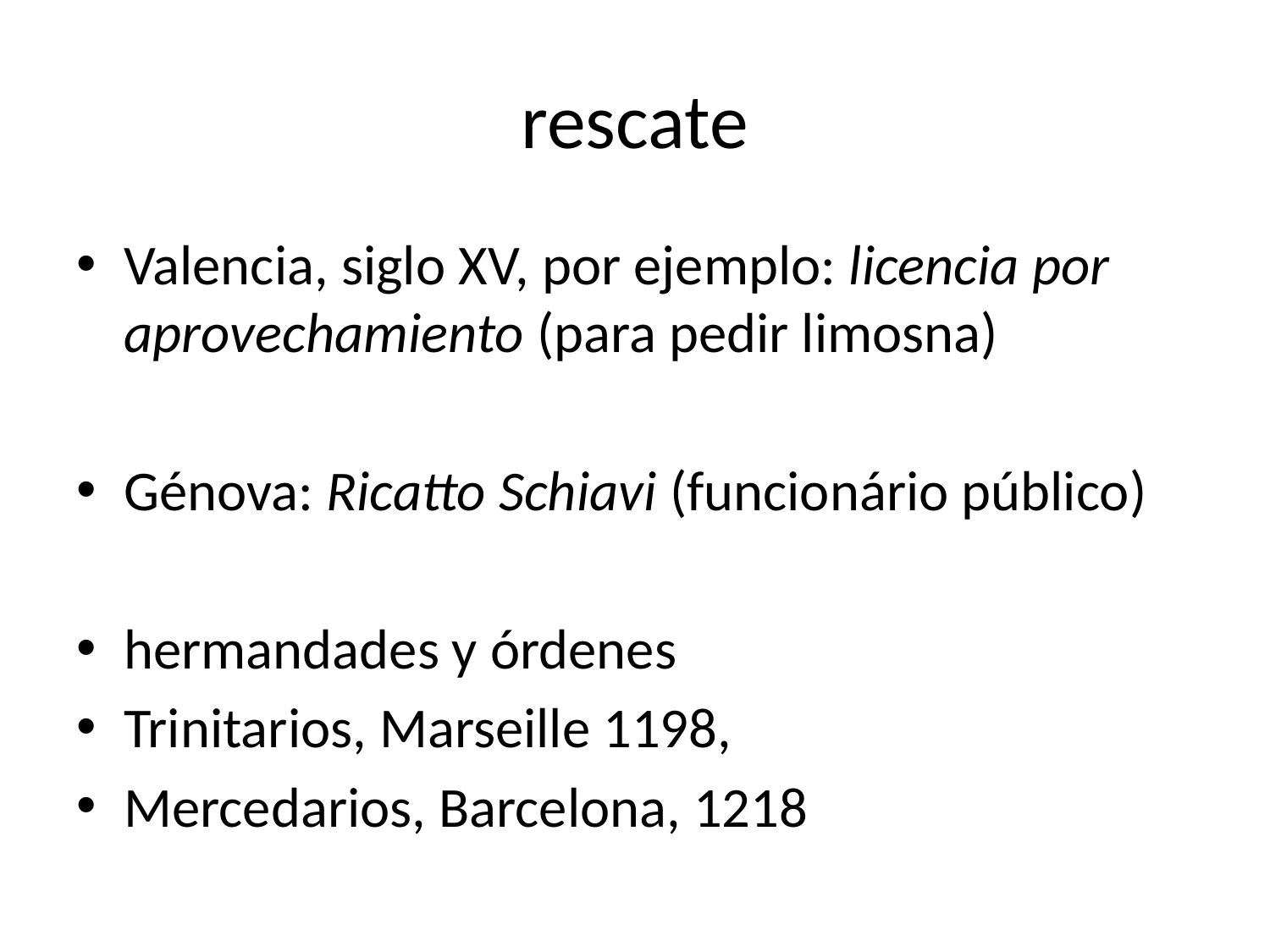

# rescate
Valencia, siglo XV, por ejemplo: licencia por aprovechamiento (para pedir limosna)

Génova: Ricatto Schiavi (funcionário público)

hermandades y órdenes
Trinitarios, Marseille 1198,
Mercedarios, Barcelona, 1218